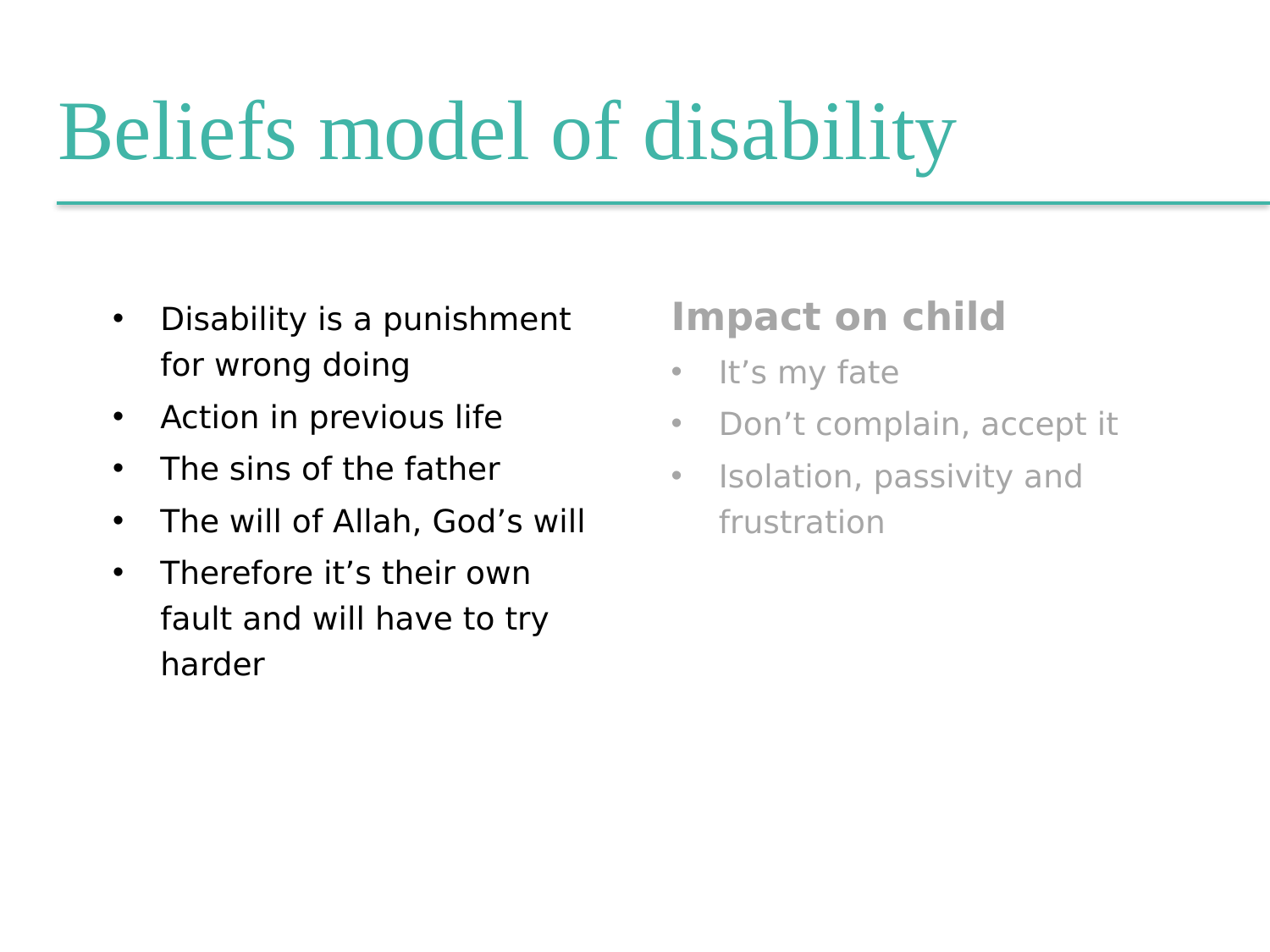

Beliefs model of disability
Disability is a punishment for wrong doing
Action in previous life
The sins of the father
The will of Allah, God’s will
Therefore it’s their own fault and will have to try harder

Impact on child
It’s my fate
Don’t complain, accept it
Isolation, passivity and frustration